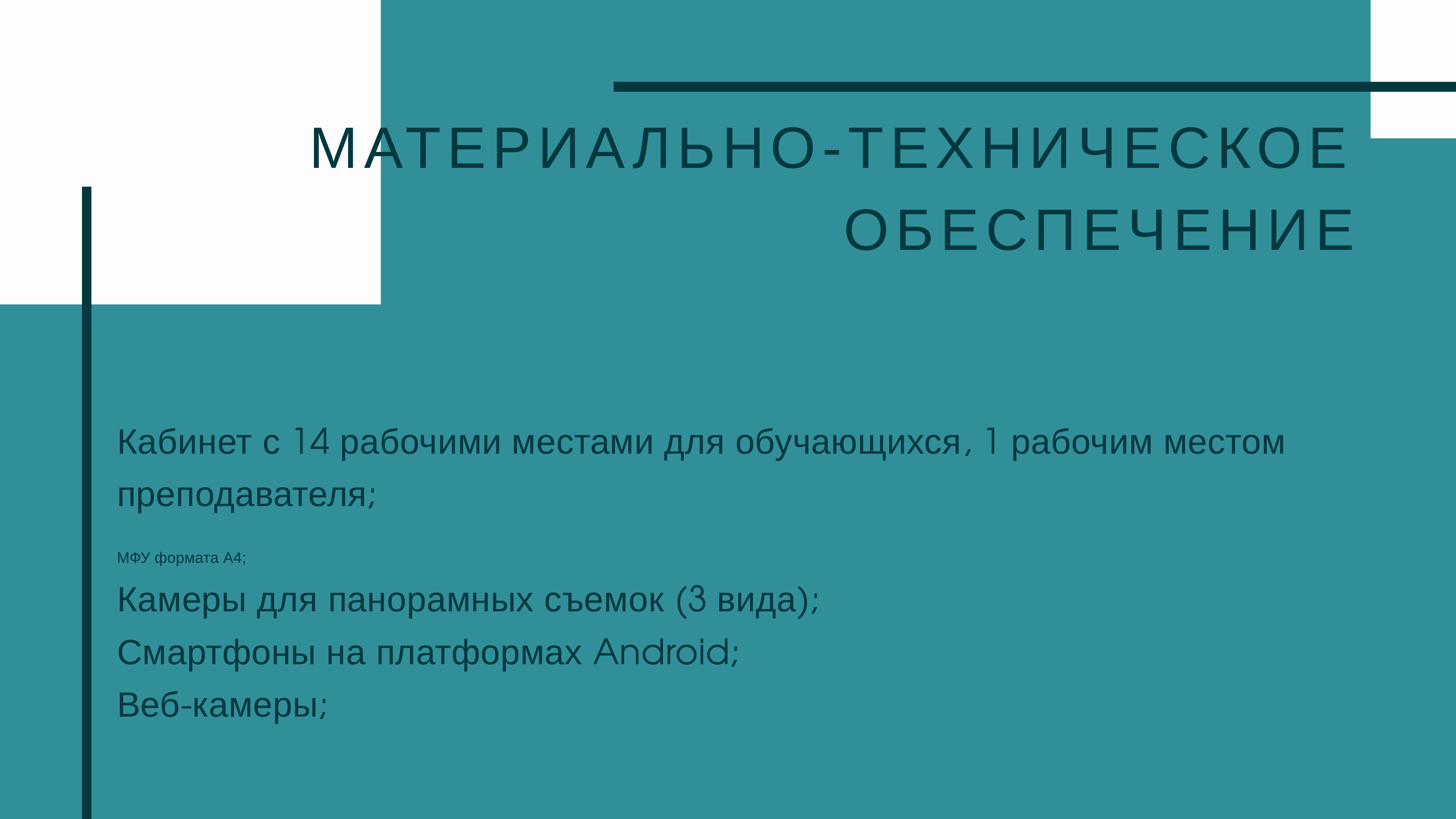

МАТЕРИАЛЬНО-ТЕХНИЧЕСКОЕ ОБЕСПЕЧЕНИЕ

Кабинет с 14 рабочими местами для обучающихся, 1 рабочим местом преподавателя;
МФУ формата А4;
Камеры для панорамных съемок (3 вида);
Смартфоны на платформах Android;
Веб-камеры;